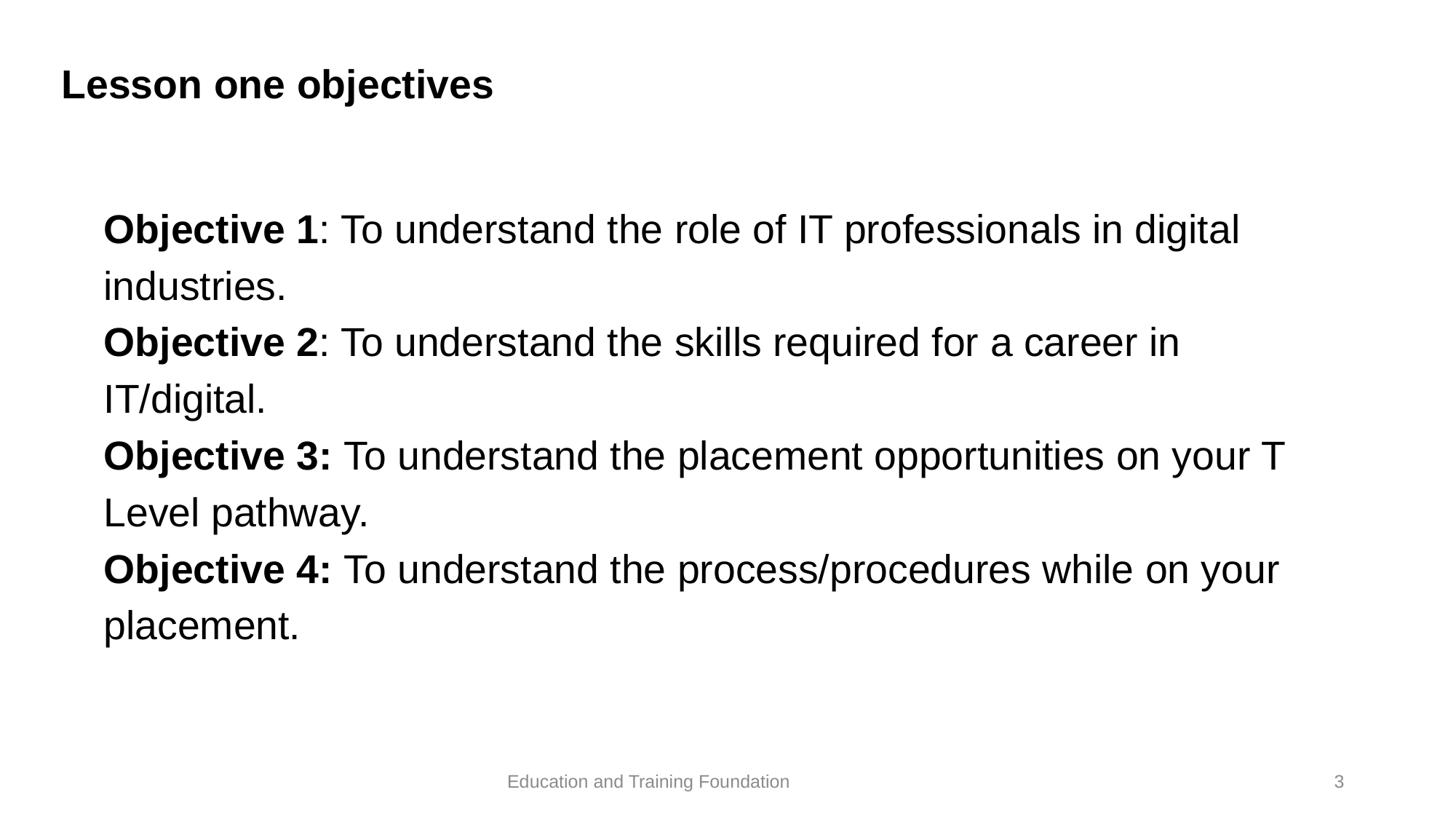

# Lesson one objectives
Objective 1: To understand the role of IT professionals in digital industries.
Objective 2: To understand the skills required for a career in IT/digital.
Objective 3: To understand the placement opportunities on your T Level pathway.
Objective 4: To understand the process/procedures while on your placement.

3
Education and Training Foundation